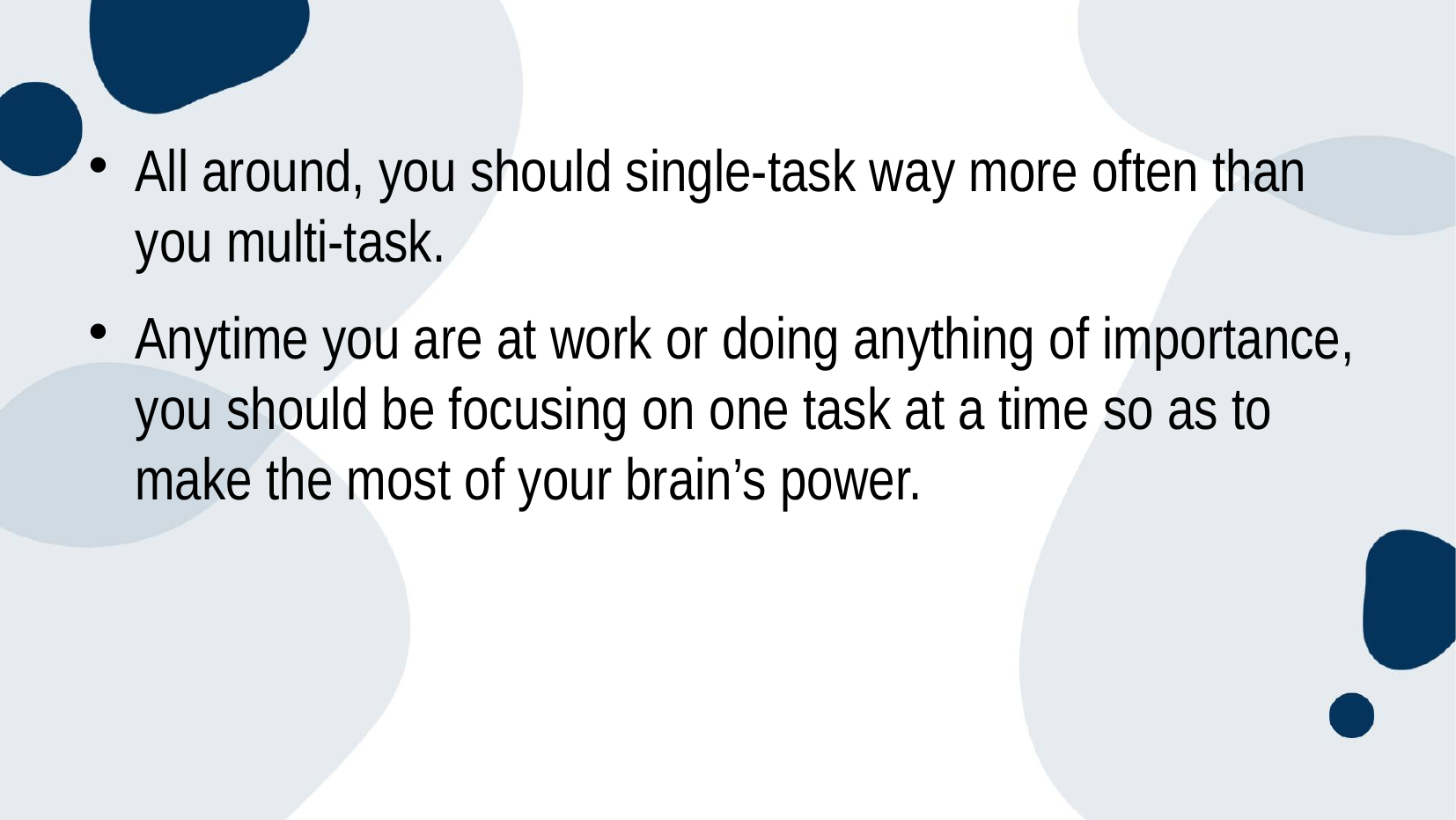

All around, you should single-task way more often than you multi-task.
Anytime you are at work or doing anything of importance, you should be focusing on one task at a time so as to make the most of your brain’s power.